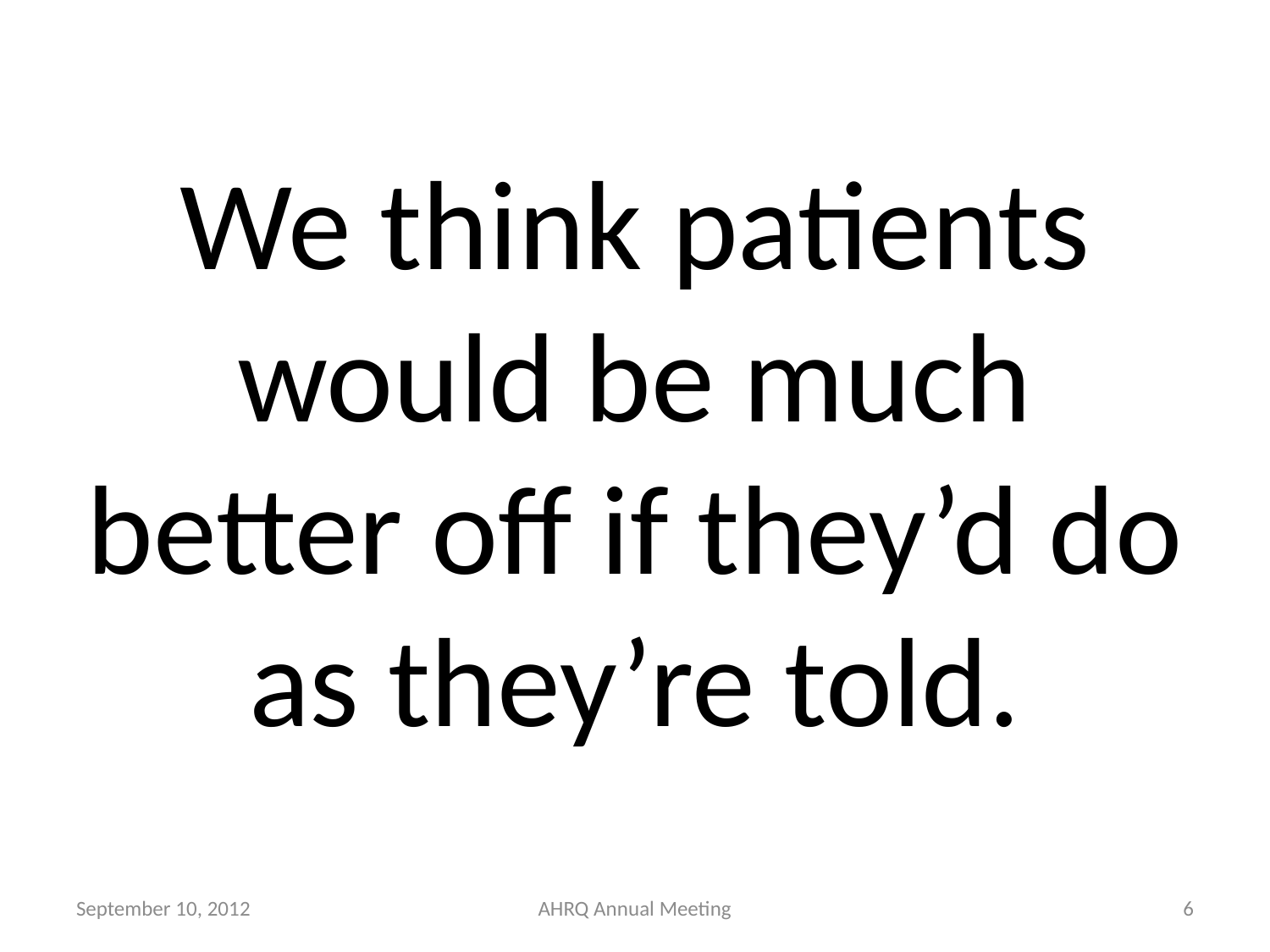

# We think patients would be much better off if they’d do as they’re told.
September 10, 2012
AHRQ Annual Meeting
6